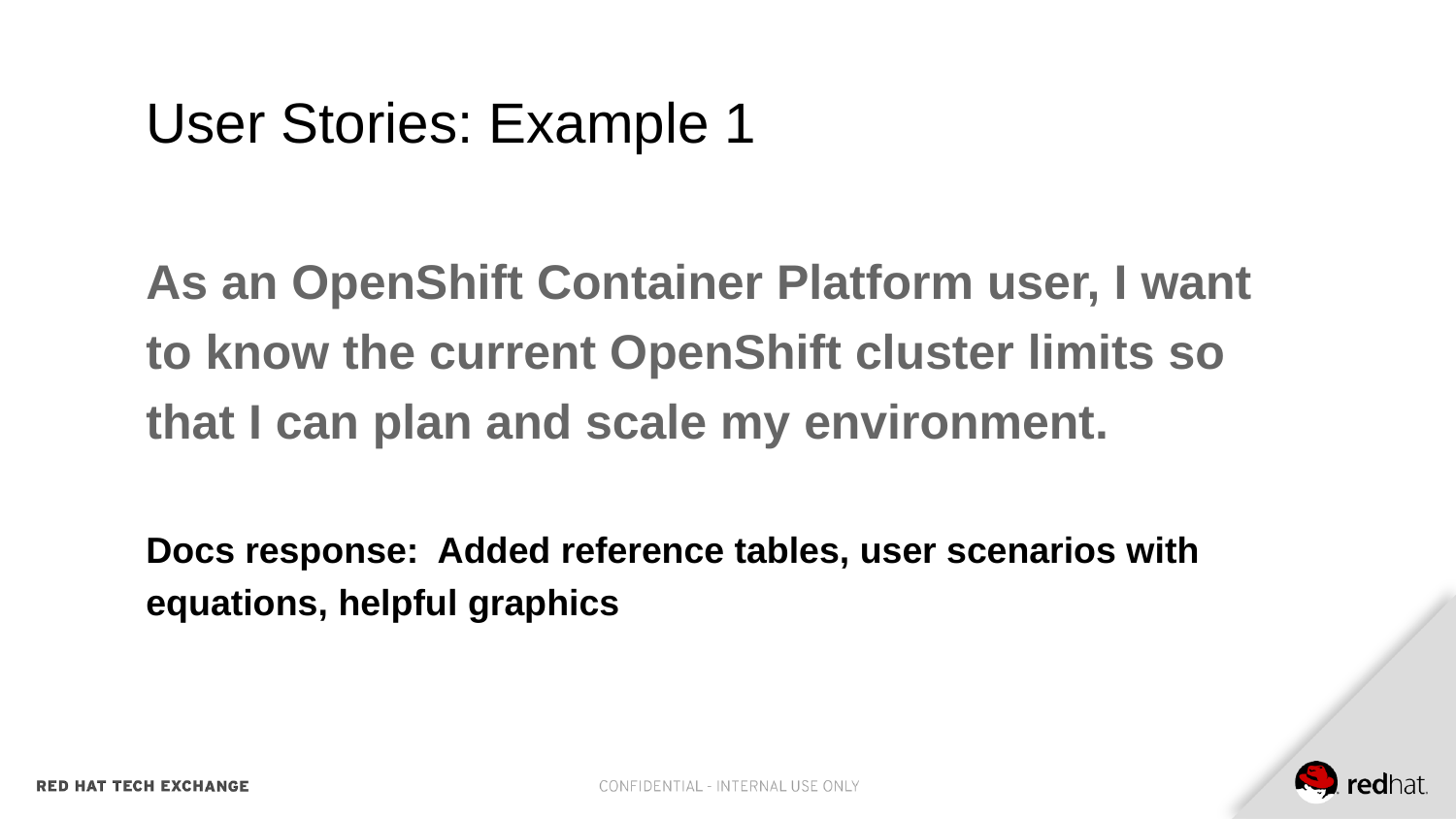

# User Stories: Example 1

As an OpenShift Container Platform user, I want to know the current OpenShift cluster limits so that I can plan and scale my environment.

Docs response:  Added reference tables, user scenarios with equations, helpful graphics